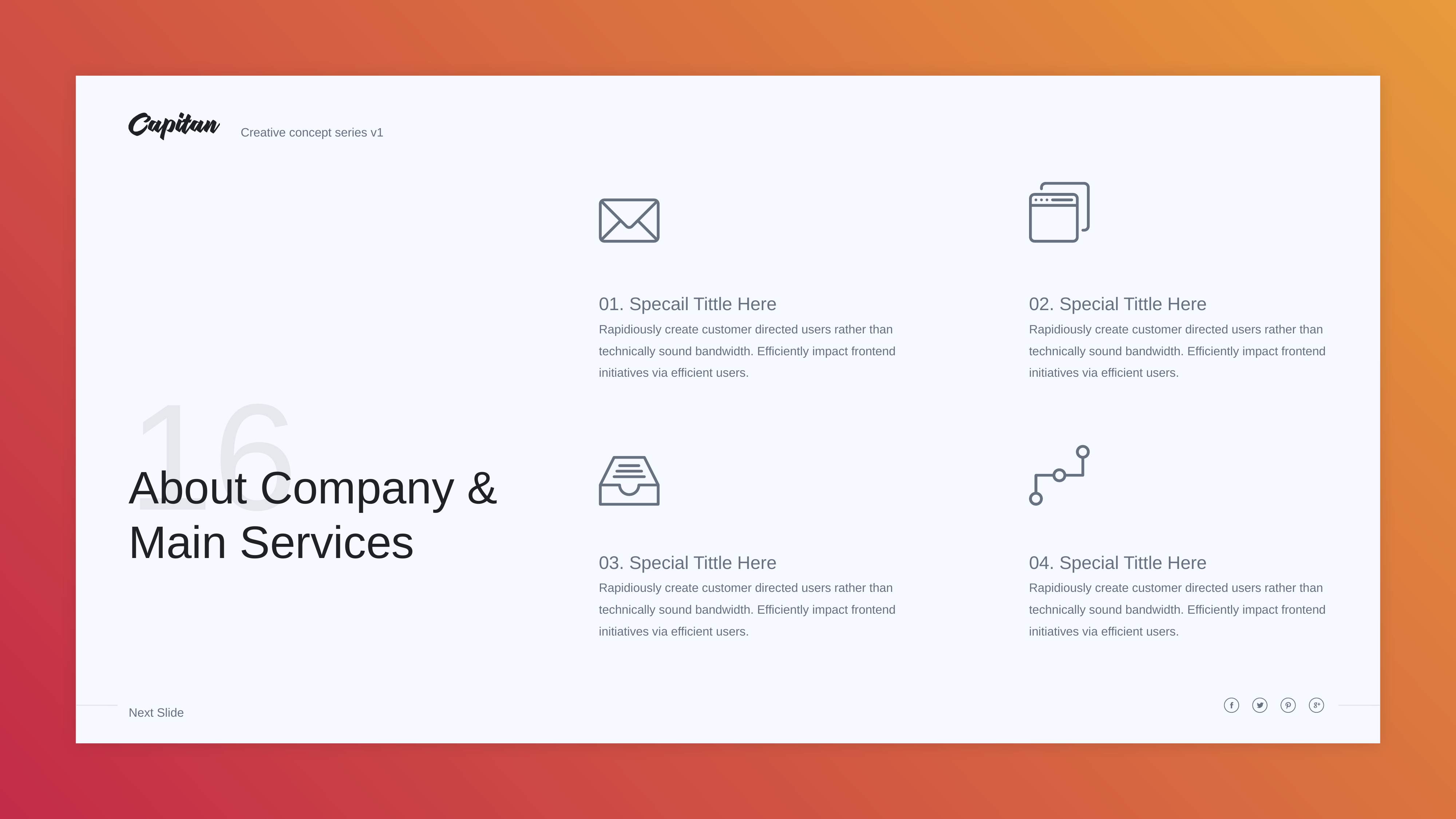

01. Specail Tittle Here
Rapidiously create customer directed users rather than
technically sound bandwidth. Efficiently impact frontend
initiatives via efficient users.
02. Special Tittle Here
Rapidiously create customer directed users rather than
technically sound bandwidth. Efficiently impact frontend
initiatives via efficient users.
16

About Company &
Main Services
03. Special Tittle Here
Rapidiously create customer directed users rather than
technically sound bandwidth. Efficiently impact frontend
initiatives via efficient users.
04. Special Tittle Here
Rapidiously create customer directed users rather than
technically sound bandwidth. Efficiently impact frontend
initiatives via efficient users.